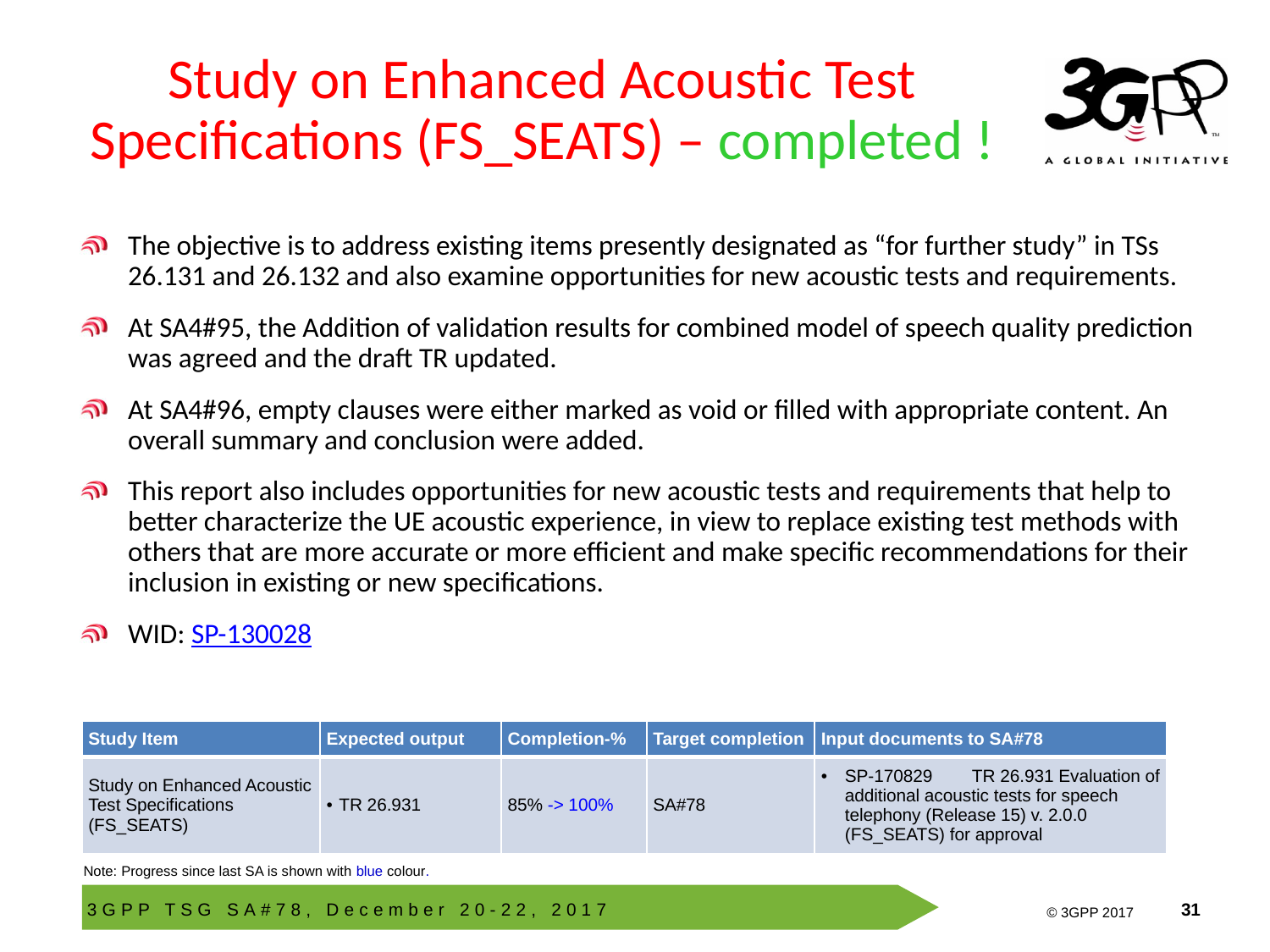

# Study on Enhanced Acoustic Test Specifications (FS_SEATS) – completed !
The objective is to address existing items presently designated as “for further study” in TSs 26.131 and 26.132 and also examine opportunities for new acoustic tests and requirements.
At SA4#95, the Addition of validation results for combined model of speech quality prediction was agreed and the draft TR updated.
At SA4#96, empty clauses were either marked as void or filled with appropriate content. An overall summary and conclusion were added.
This report also includes opportunities for new acoustic tests and requirements that help to better characterize the UE acoustic experience, in view to replace existing test methods with others that are more accurate or more efficient and make specific recommendations for their inclusion in existing or new specifications.
WID: SP-130028
| Study Item | Expected output | Completion-% | Target completion | Input documents to SA#78 |
| --- | --- | --- | --- | --- |
| Study on Enhanced Acoustic Test Specifications (FS\_SEATS) | TR 26.931 | 85% -> 100% | SA#78 | SP-170829 TR 26.931 Evaluation of additional acoustic tests for speech telephony (Release 15) v. 2.0.0 (FS\_SEATS) for approval |
Note: Progress since last SA is shown with blue colour.